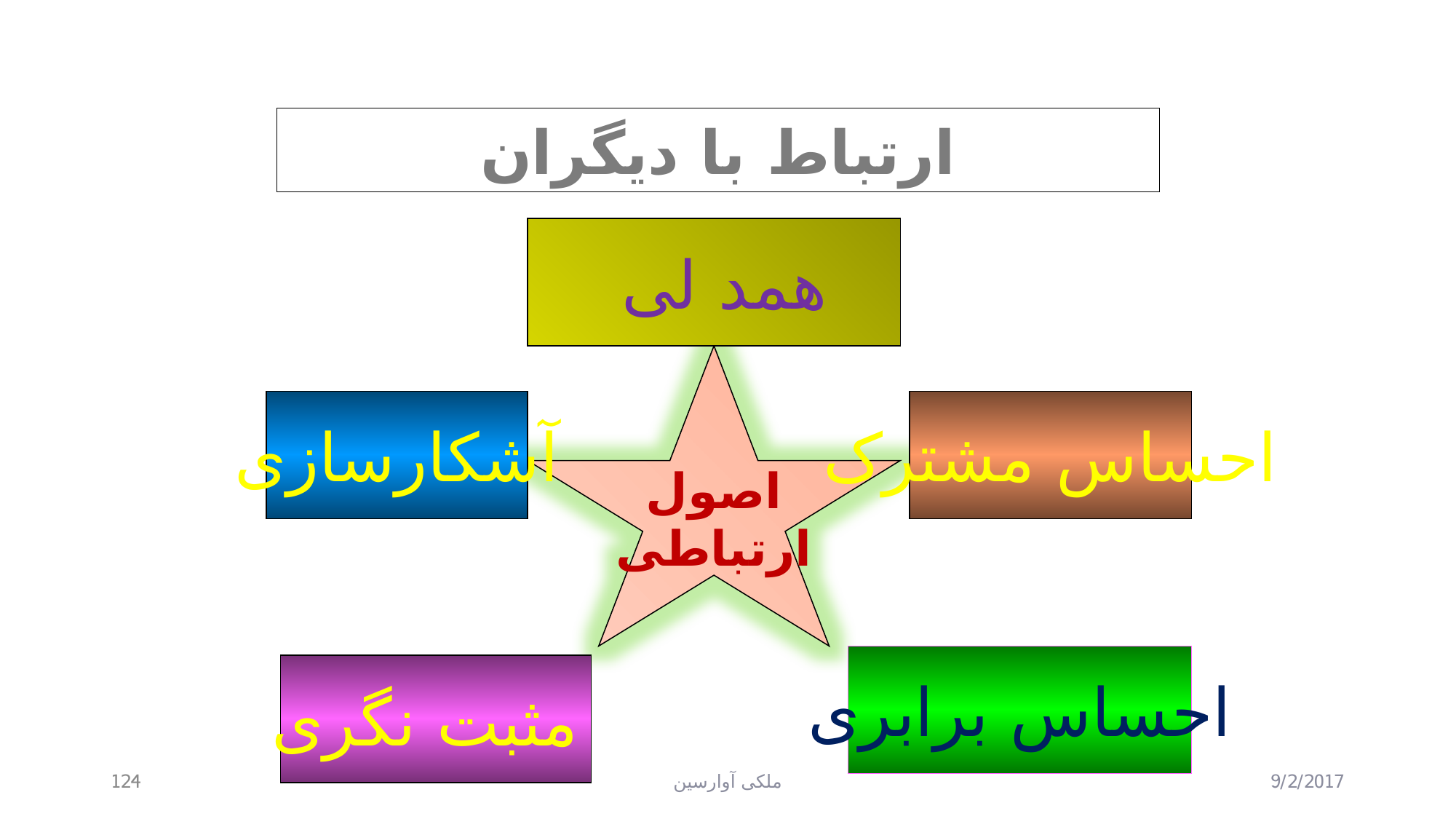

ارتباط با دیگران
همد لی
اصول
ارتباطی
آشکارسازی
احساس مشترک
احساس برابری
 مثبت نگری
124
ملکی آوارسین
9/2/2017